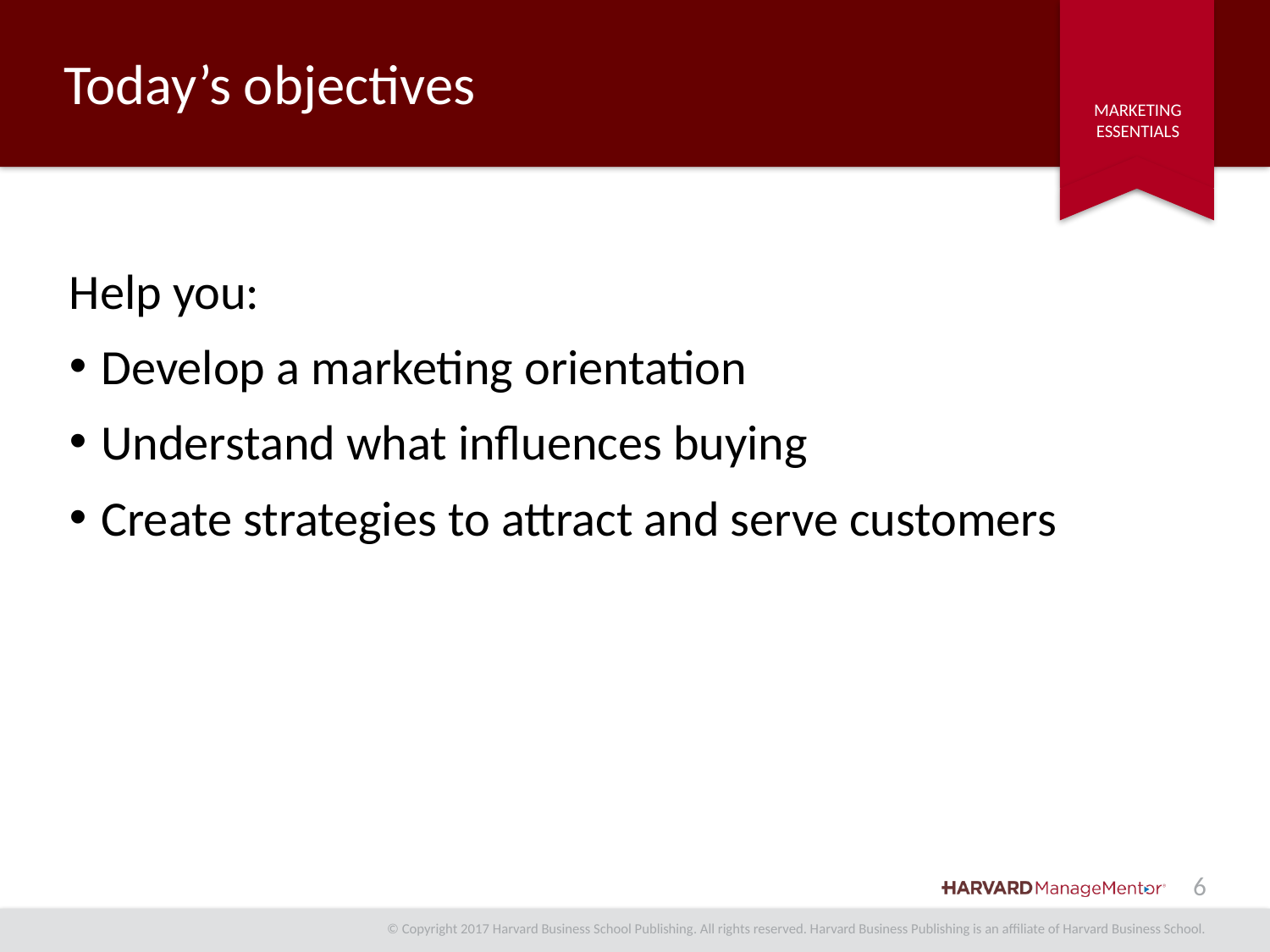

# Today’s objectives
Help you:
Develop a marketing orientation
Understand what influences buying
Create strategies to attract and serve customers